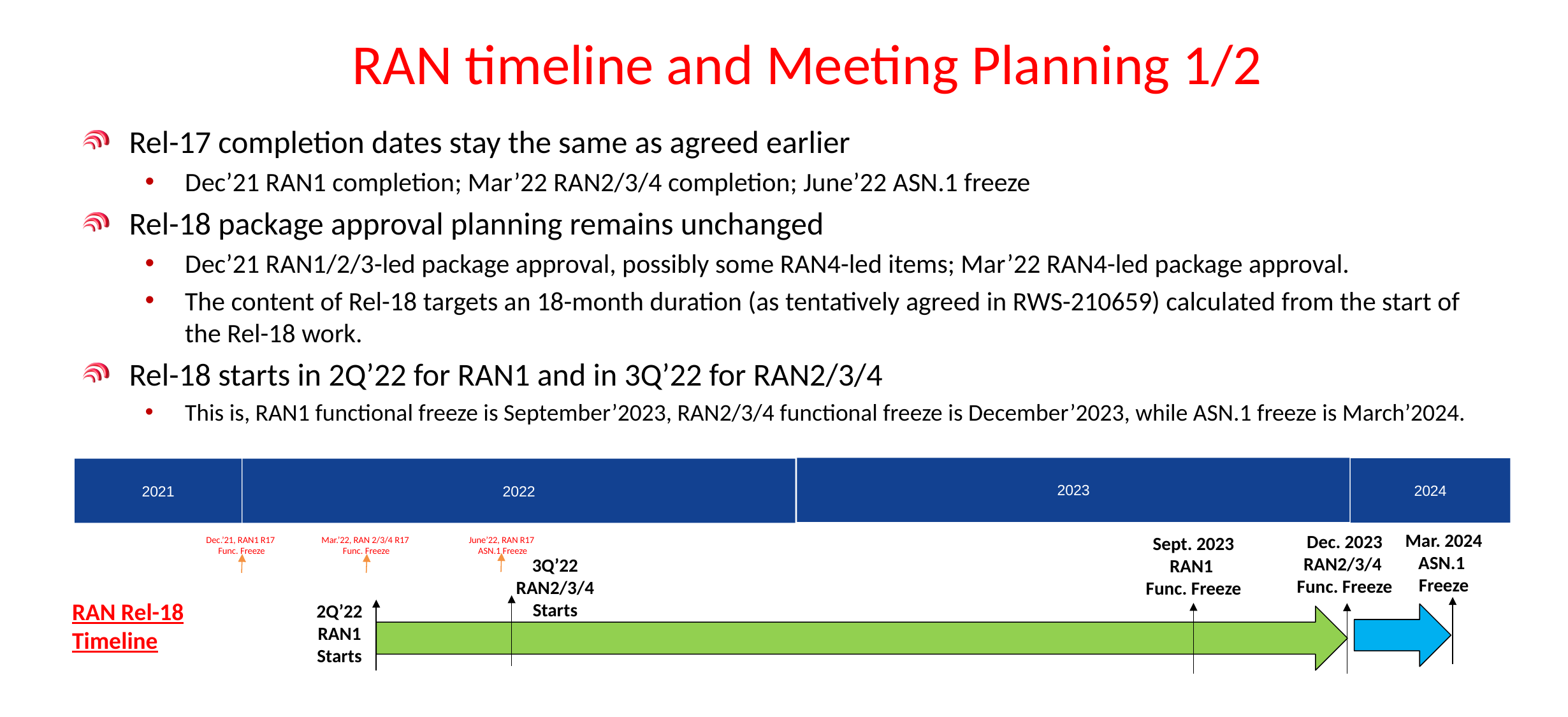

# RAN timeline and Meeting Planning 1/2
Rel-17 completion dates stay the same as agreed earlier
Dec’21 RAN1 completion; Mar’22 RAN2/3/4 completion; June’22 ASN.1 freeze
Rel-18 package approval planning remains unchanged
Dec’21 RAN1/2/3-led package approval, possibly some RAN4-led items; Mar’22 RAN4-led package approval.
The content of Rel-18 targets an 18-month duration (as tentatively agreed in RWS-210659) calculated from the start of the Rel-18 work.
Rel-18 starts in 2Q’22 for RAN1 and in 3Q’22 for RAN2/3/4
This is, RAN1 functional freeze is September’2023, RAN2/3/4 functional freeze is December’2023, while ASN.1 freeze is March’2024.

2023
2024
2021
2022
Mar. 2024
ASN.1
Freeze
Dec. 2023
RAN2/3/4
Func. Freeze
Sept. 2023
RAN1
Func. Freeze
June’22, RAN R17
ASN.1 Freeze
Dec.’21, RAN1 R17
Func. Freeze
Mar.’22, RAN 2/3/4 R17
Func. Freeze
3Q’22
 RAN2/3/4
Starts
RAN Rel-18 Timeline
2Q’22
 RAN1
Starts